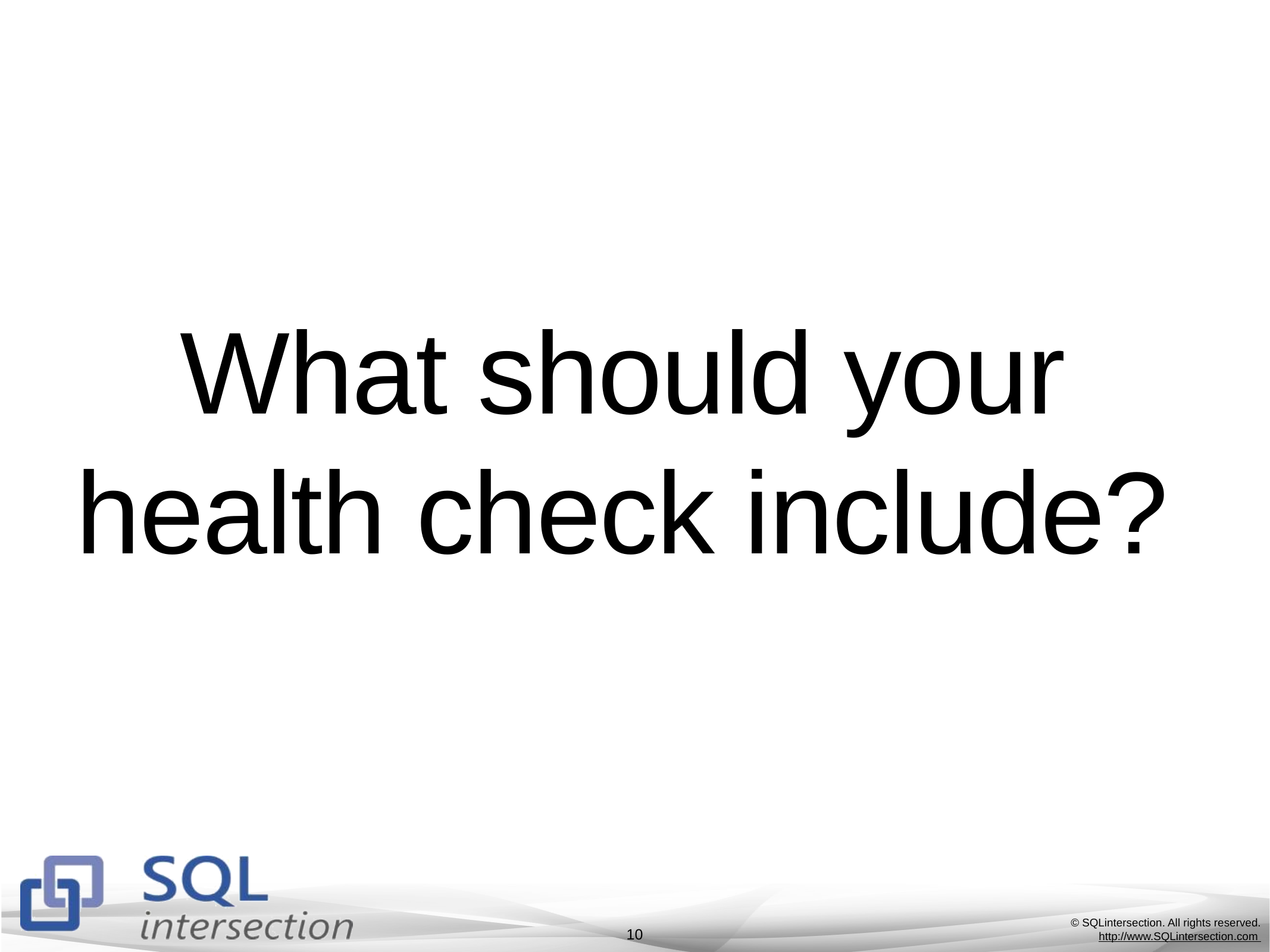

# What should your health check include?